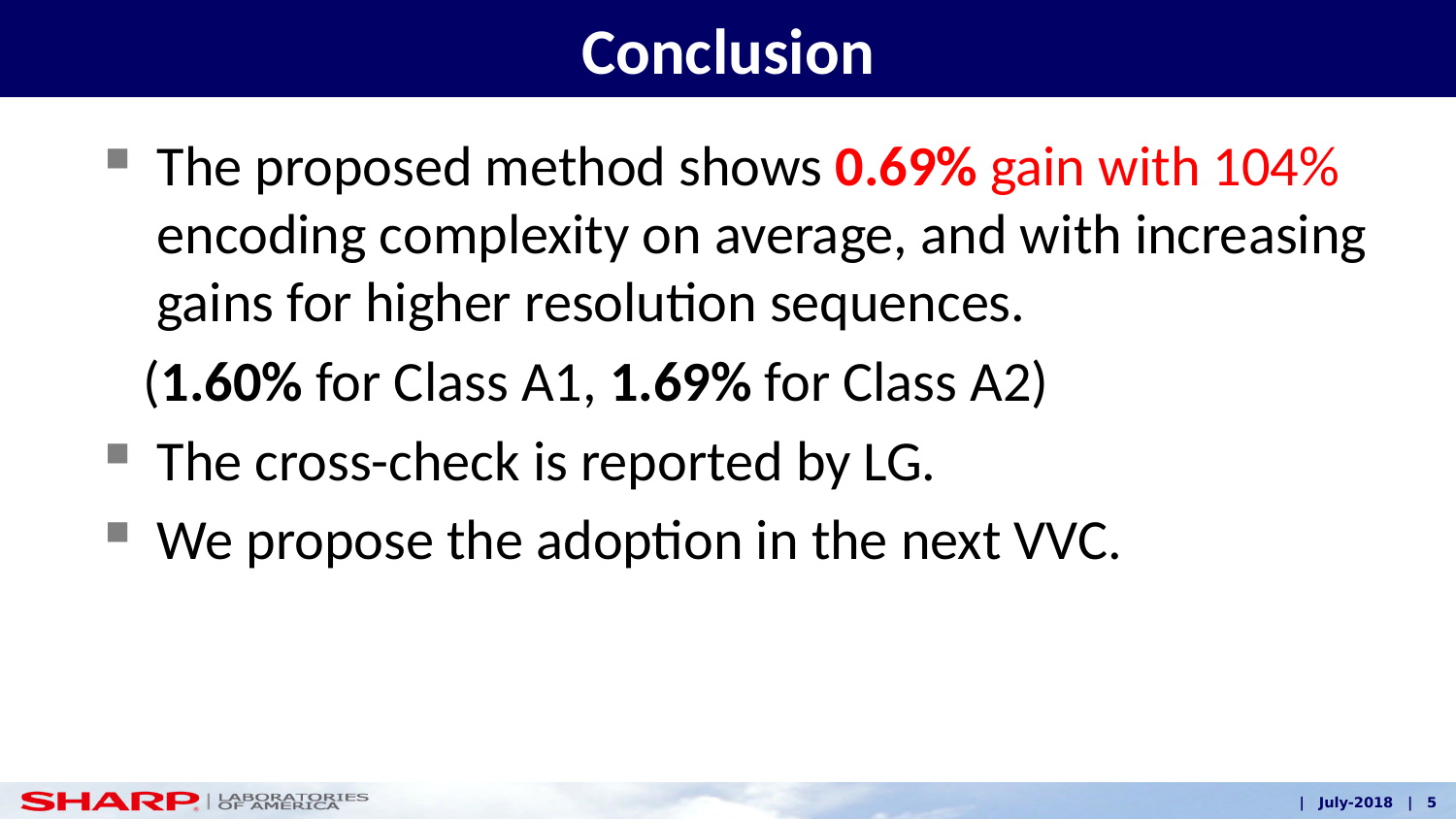

5
# Conclusion
The proposed method shows 0.69% gain with 104% encoding complexity on average, and with increasing gains for higher resolution sequences.
   (1.60% for Class A1, 1.69% for Class A2)
The cross-check is reported by LG.
We propose the adoption in the next VVC.